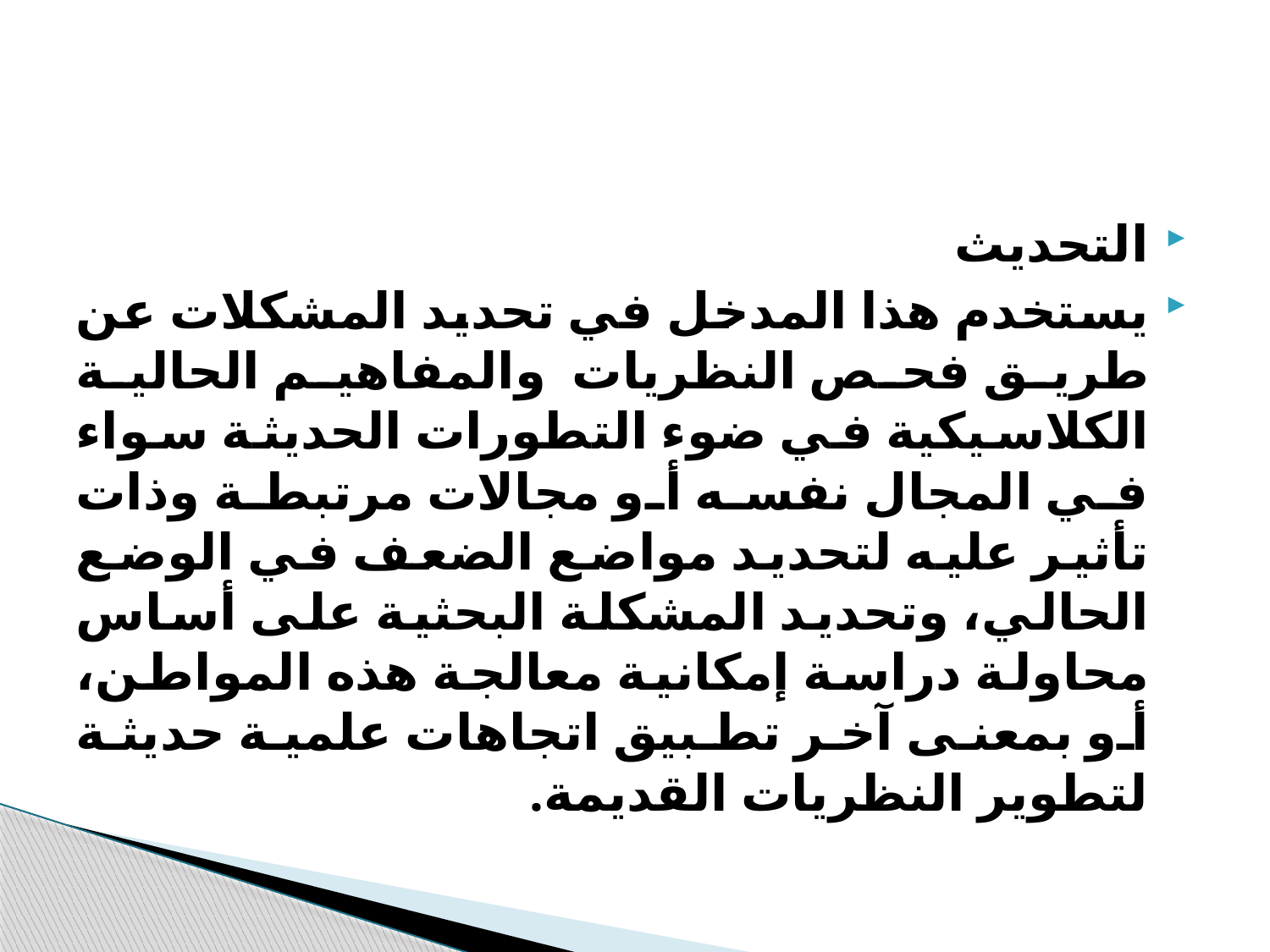

#
التحديث
يستخدم هذا المدخل في تحديد المشكلات عن طريق فحص النظريات  والمفاهيم الحالية الكلاسيكية في ضوء التطورات الحديثة سواء في المجال نفسه أو مجالات مرتبطة وذات تأثير عليه لتحديد مواضع الضعف في الوضع الحالي، وتحديد المشكلة البحثية على أساس محاولة دراسة إمكانية معالجة هذه المواطن، أو بمعنى آخر تطبيق اتجاهات علمية حديثة لتطوير النظريات القديمة.